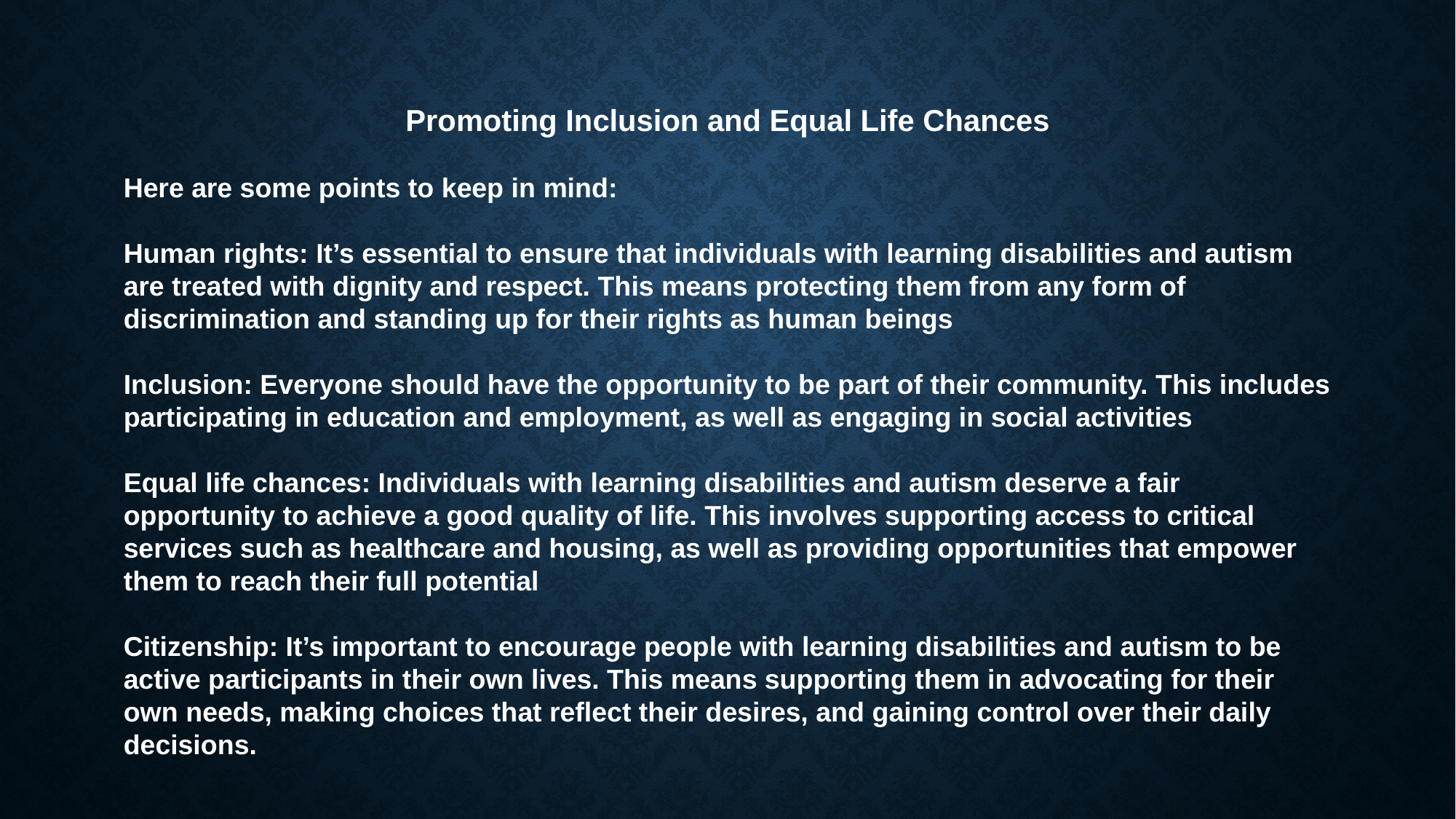

Promoting Inclusion and Equal Life Chances

Here are some points to keep in mind:

Human rights: It’s essential to ensure that individuals with learning disabilities and autism are treated with dignity and respect. This means protecting them from any form of discrimination and standing up for their rights as human beings

Inclusion: Everyone should have the opportunity to be part of their community. This includes participating in education and employment, as well as engaging in social activities

Equal life chances: Individuals with learning disabilities and autism deserve a fair opportunity to achieve a good quality of life. This involves supporting access to critical services such as healthcare and housing, as well as providing opportunities that empower them to reach their full potential

Citizenship: It’s important to encourage people with learning disabilities and autism to be active participants in their own lives. This means supporting them in advocating for their own needs, making choices that reflect their desires, and gaining control over their daily decisions.